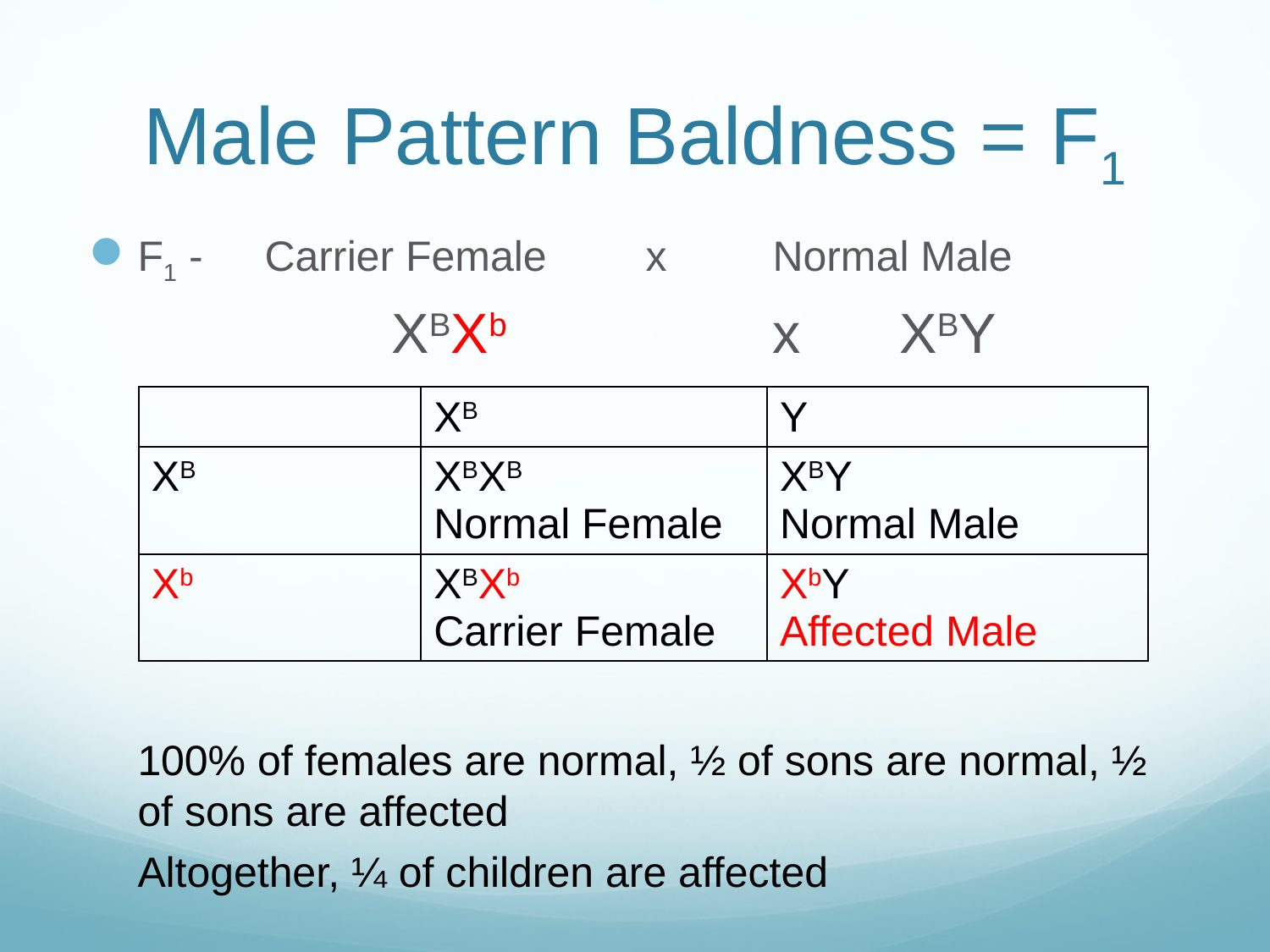

# Male Pattern Baldness = F1
F1 - 	Carrier Female 	x 	Normal Male
		XBXb 		x	XBY

100% of females are normal, ½ of sons are normal, ½ of sons are affected
Altogether, ¼ of children are affected
|  | XB | Y |
| --- | --- | --- |
| XB | XBXB Normal Female | XBY Normal Male |
| Xb | XBXb Carrier Female | XbY Affected Male |